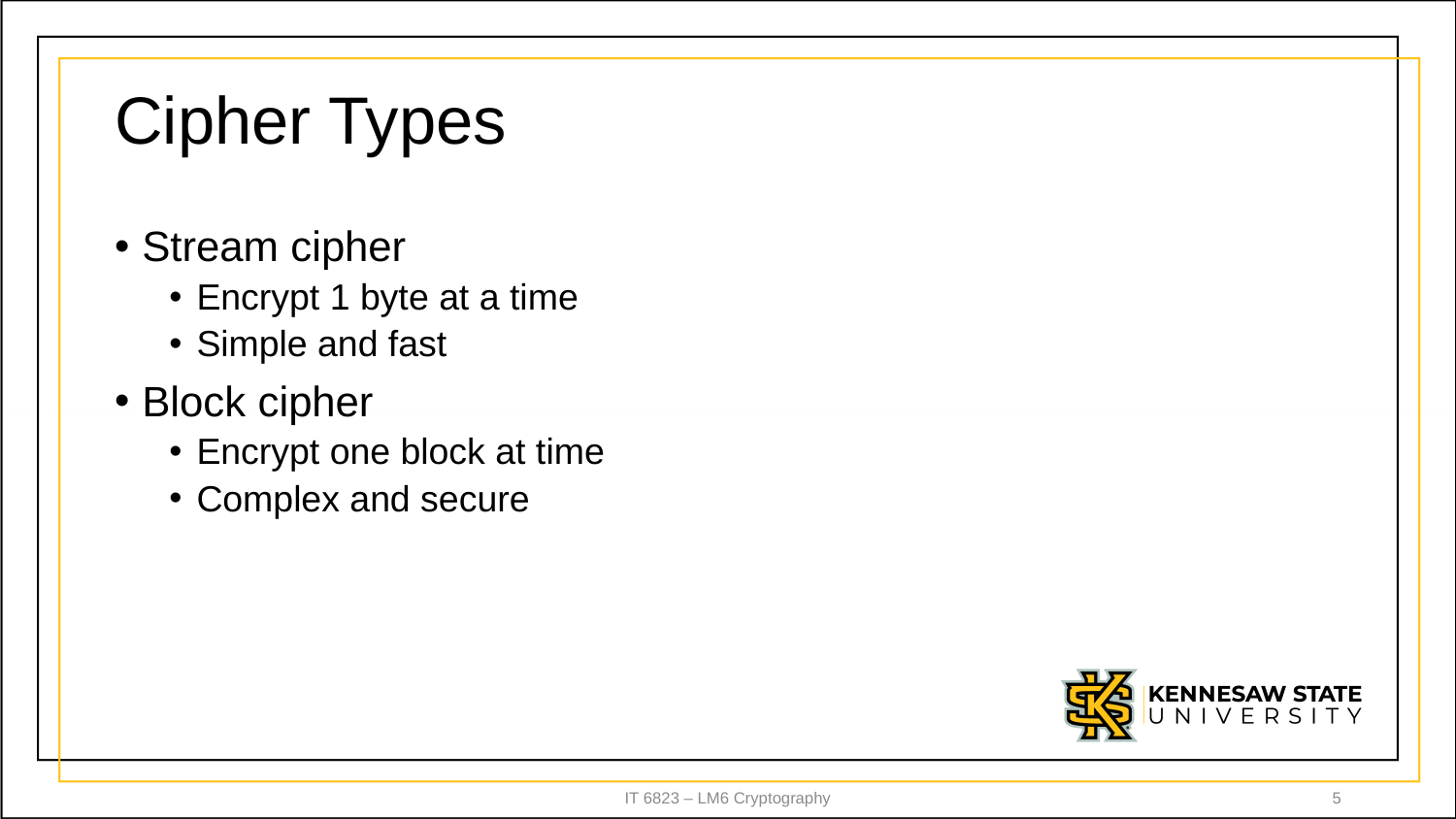

# Cipher Types
Stream cipher
Encrypt 1 byte at a time
Simple and fast
Block cipher
Encrypt one block at time
Complex and secure
IT 6823 – LM6 Cryptography
5